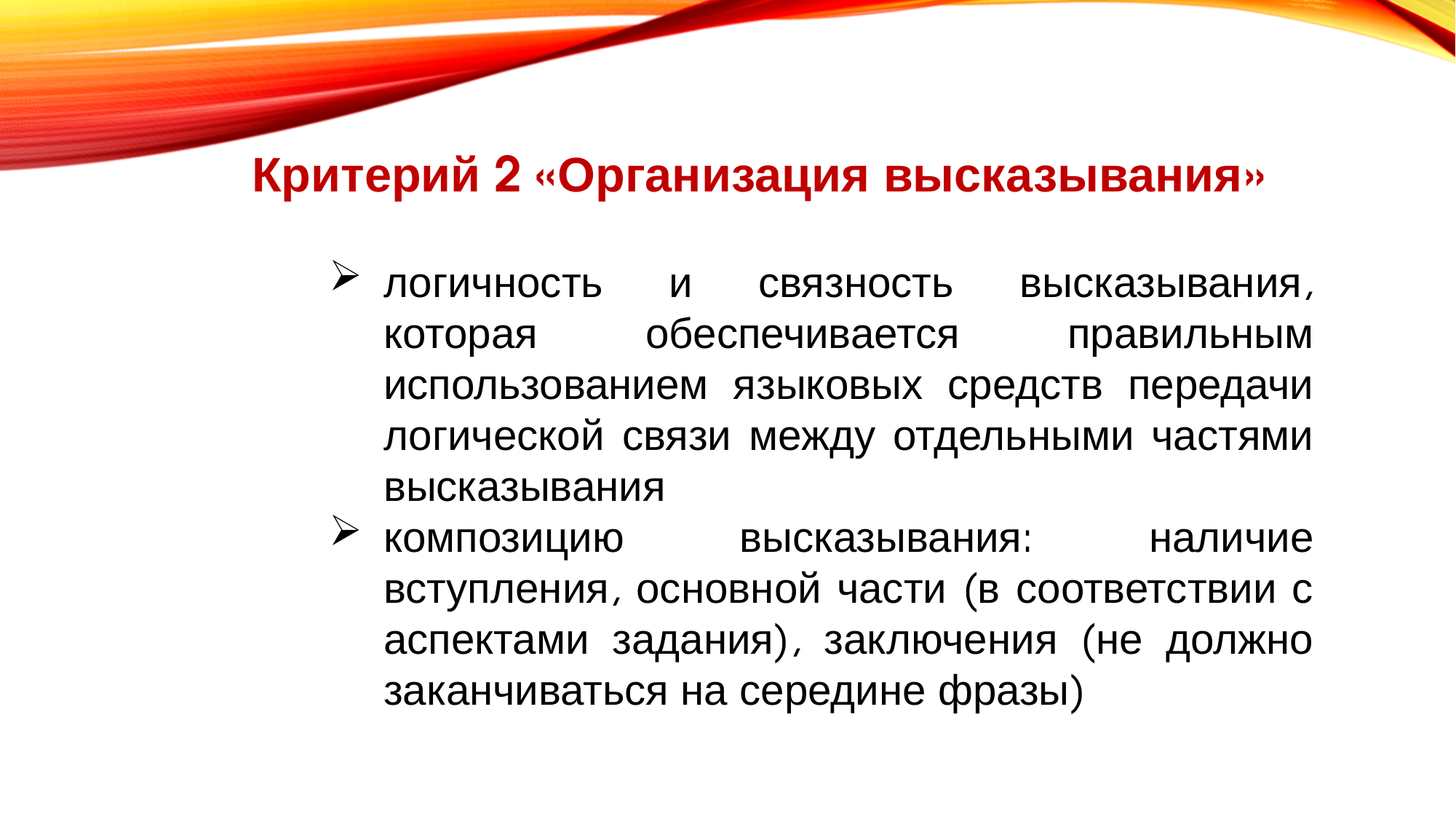

Критерий 2 «Организация высказывания»
логичность и связность высказывания, которая обеспечивается правильным использованием языковых средств передачи логической связи между отдельными частями высказывания
композицию высказывания: наличие вступления, основной части (в соответствии с аспектами задания), заключения (не должно заканчиваться на середине фразы)